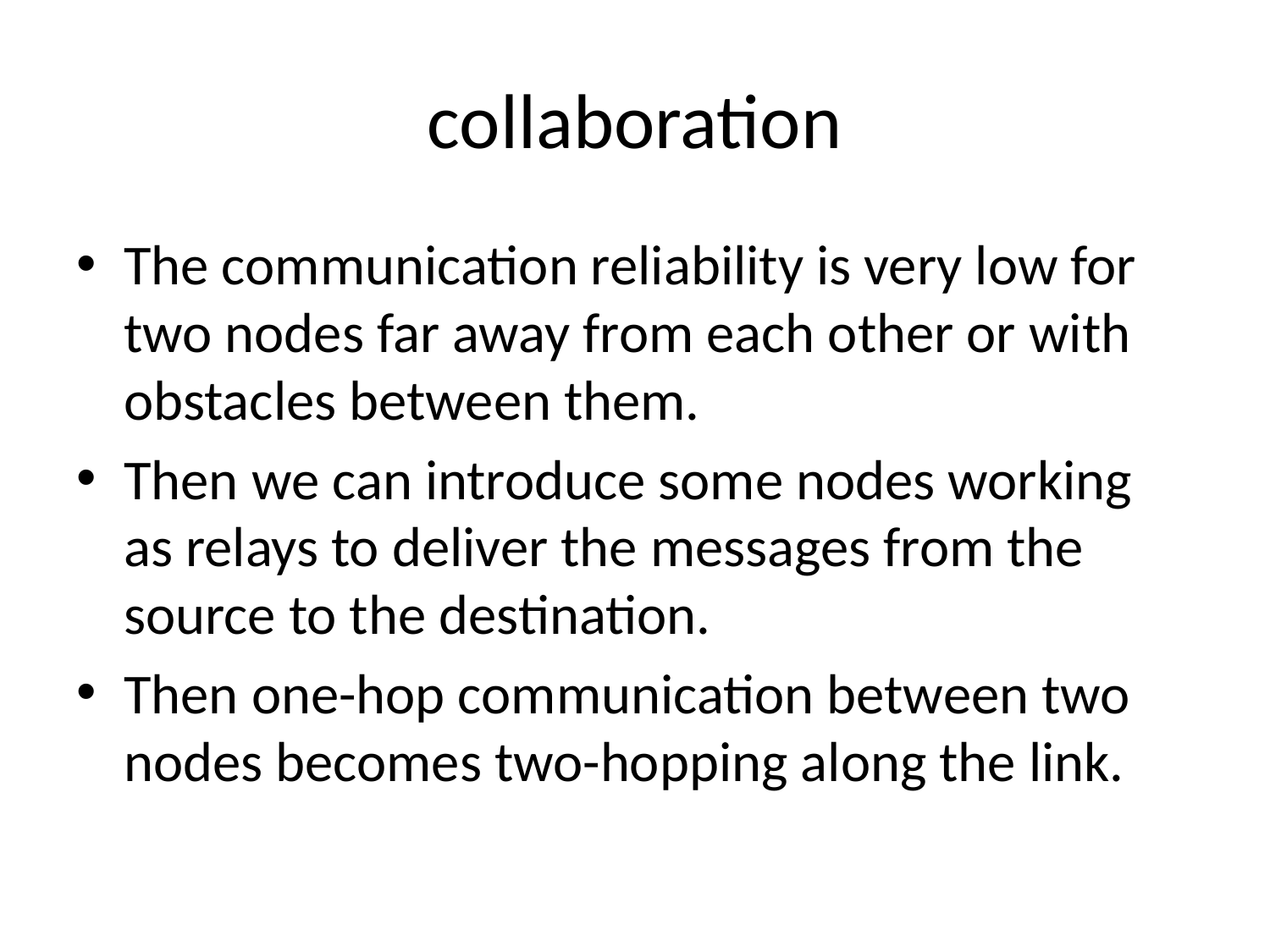

# collaboration
The communication reliability is very low for two nodes far away from each other or with obstacles between them.
Then we can introduce some nodes working as relays to deliver the messages from the source to the destination.
Then one-hop communication between two nodes becomes two-hopping along the link.